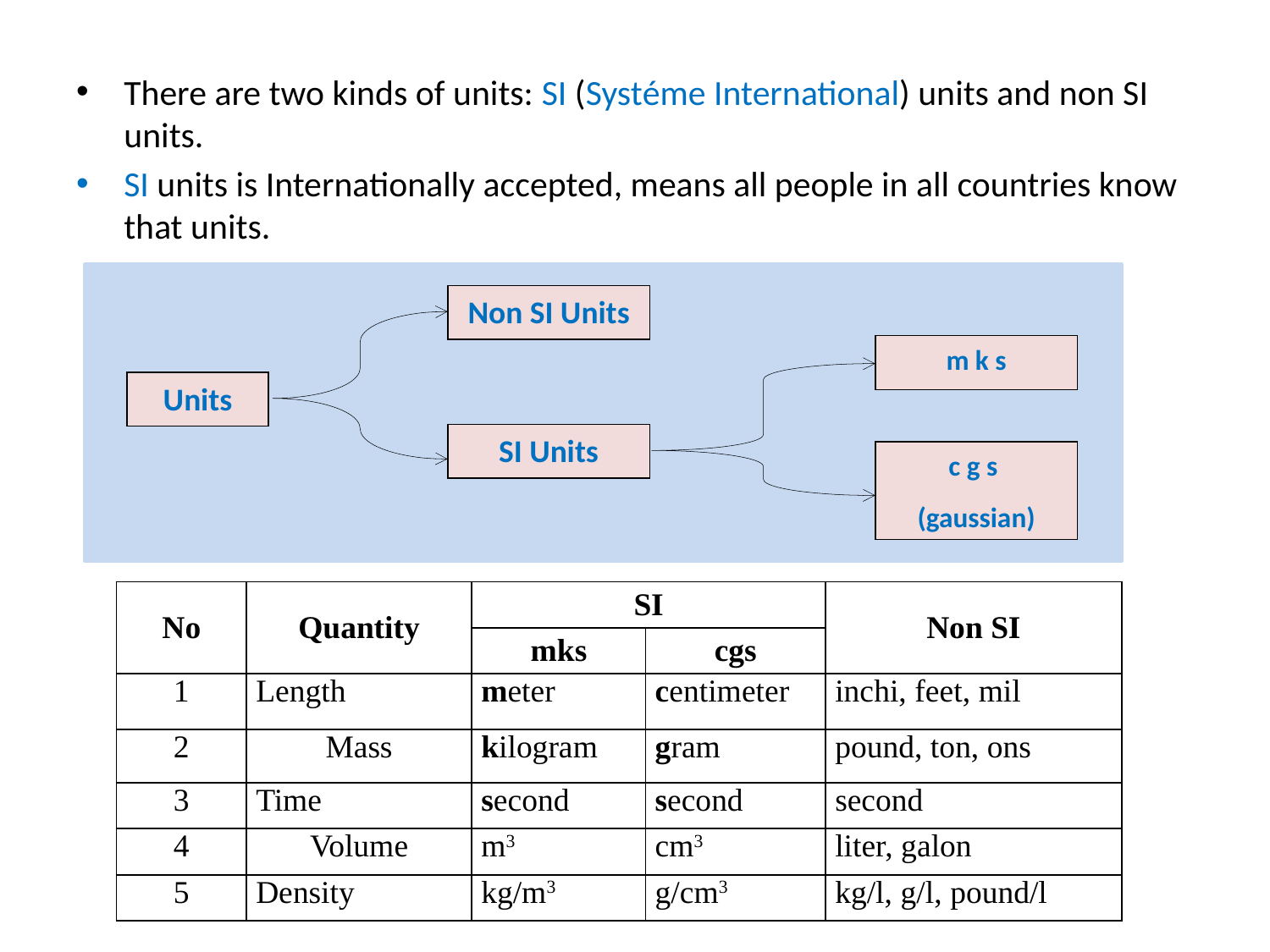

There are two kinds of units: SI (Systéme International) units and non SI units.
SI units is Internationally accepted, means all people in all countries know that units.

Non SI Units

m k s

Units
SI Units
c g s
(gaussian)
| No | Quantity | SI |  | Non SI |
| --- | --- | --- | --- | --- |
|  |  | mks | cgs |  |
| 1 | Length | meter | centimeter | inchi, feet, mil |
| 2 | Mass | kilogram | gram | pound, ton, ons |
| 3 | Time | second | second | second |
| 4 | Volume | m3 | cm3 | liter, galon |
| 5 | Density | kg/m3 | g/cm3 | kg/l, g/l, pound/l |